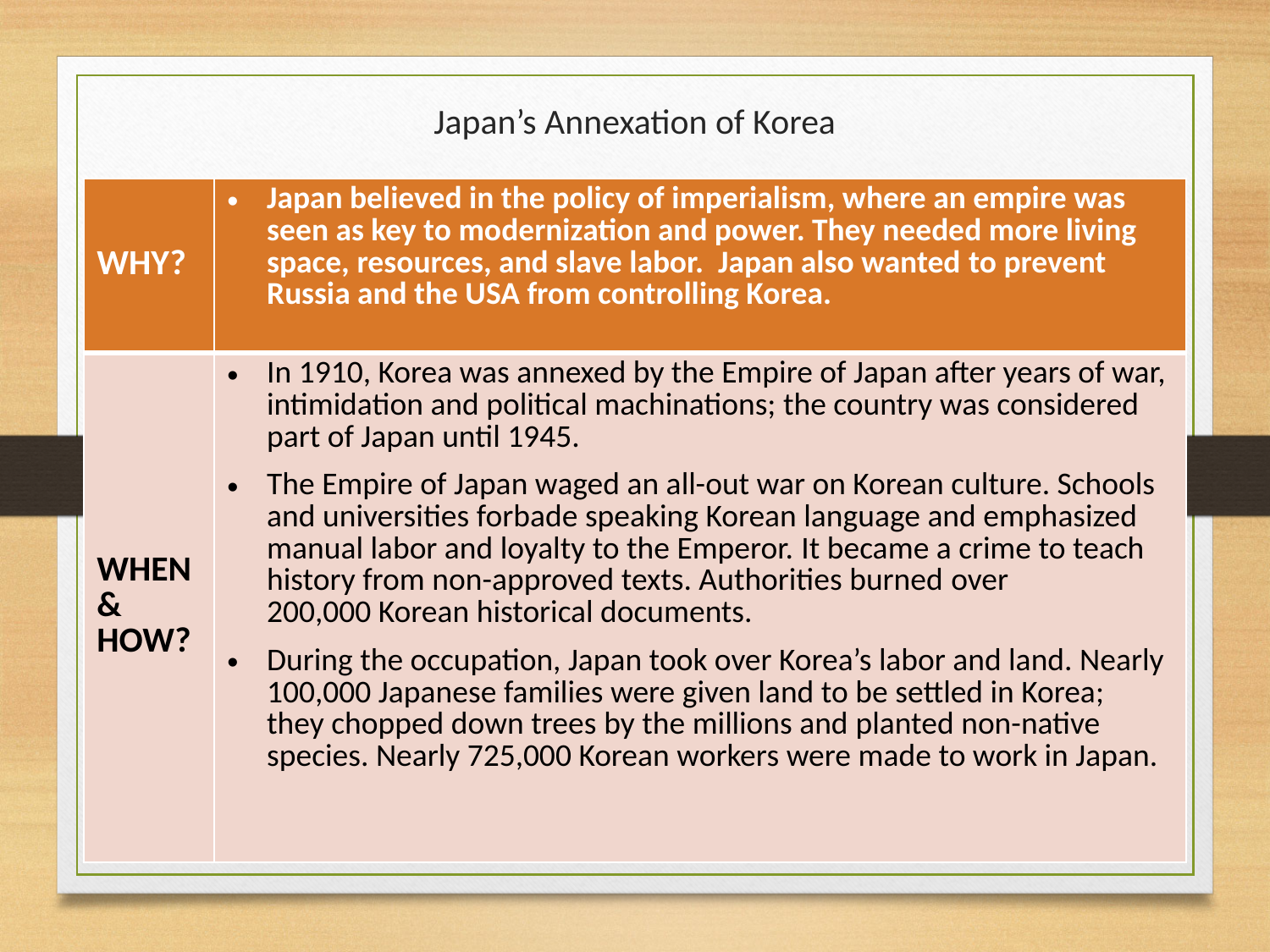

# Japan’s Annexation of Korea
| WHY? | Japan believed in the policy of imperialism, where an empire was seen as key to modernization and power. They needed more living space, resources, and slave labor. Japan also wanted to prevent Russia and the USA from controlling Korea. |
| --- | --- |
| WHEN& HOW? | In 1910, Korea was annexed by the Empire of Japan after years of war, intimidation and political machinations; the country was considered part of Japan until 1945. The Empire of Japan waged an all-out war on Korean culture. Schools and universities forbade speaking Korean language and emphasized manual labor and loyalty to the Emperor. It became a crime to teach history from non-approved texts. Authorities burned over 200,000 Korean historical documents. During the occupation, Japan took over Korea’s labor and land. Nearly 100,000 Japanese families were given land to be settled in Korea; they chopped down trees by the millions and planted non-native species. Nearly 725,000 Korean workers were made to work in Japan. |
WHY?
HOW?